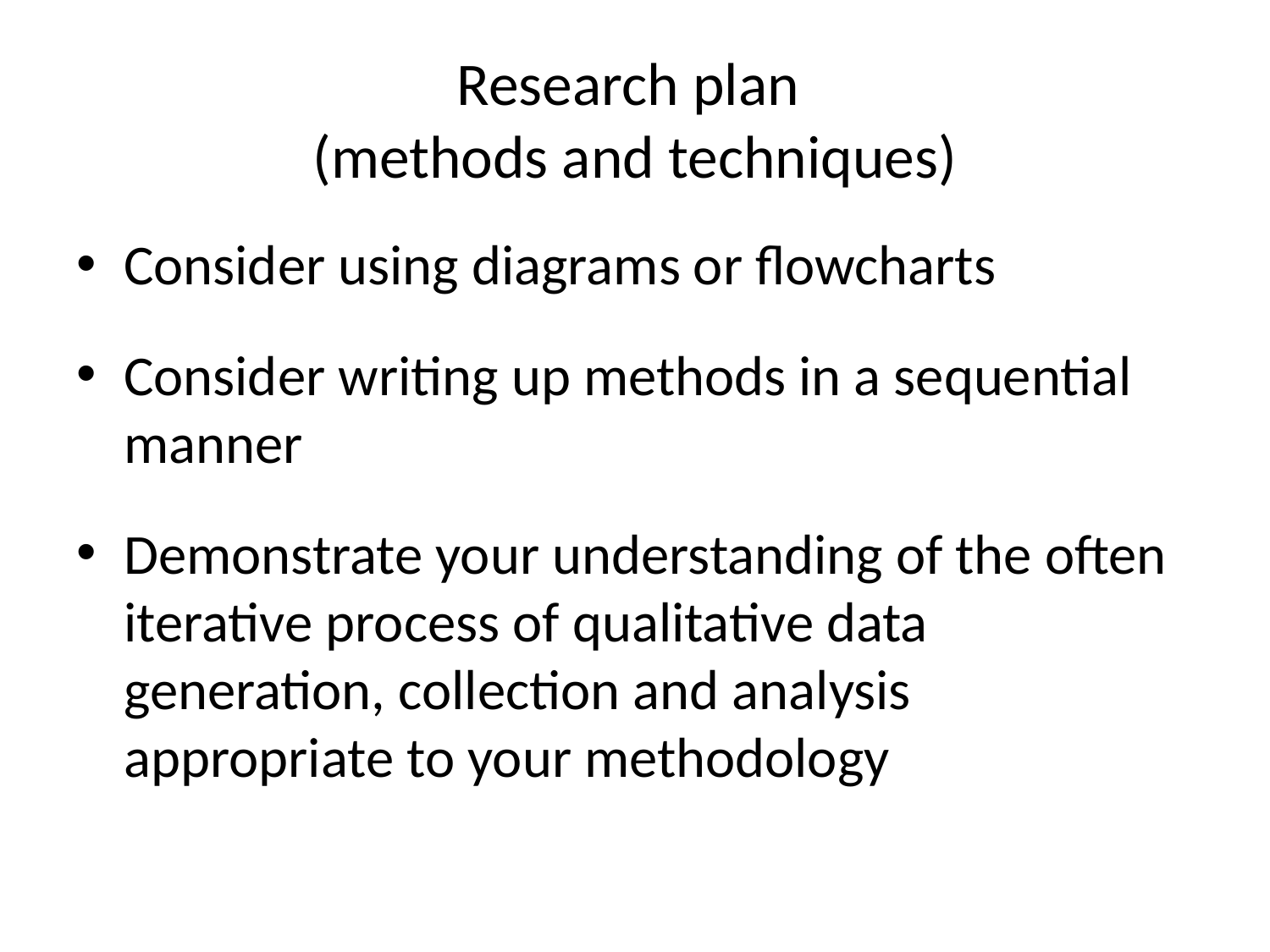

# Research plan (methods and techniques)
Consider using diagrams or flowcharts
Consider writing up methods in a sequential manner
Demonstrate your understanding of the often iterative process of qualitative data generation, collection and analysis appropriate to your methodology